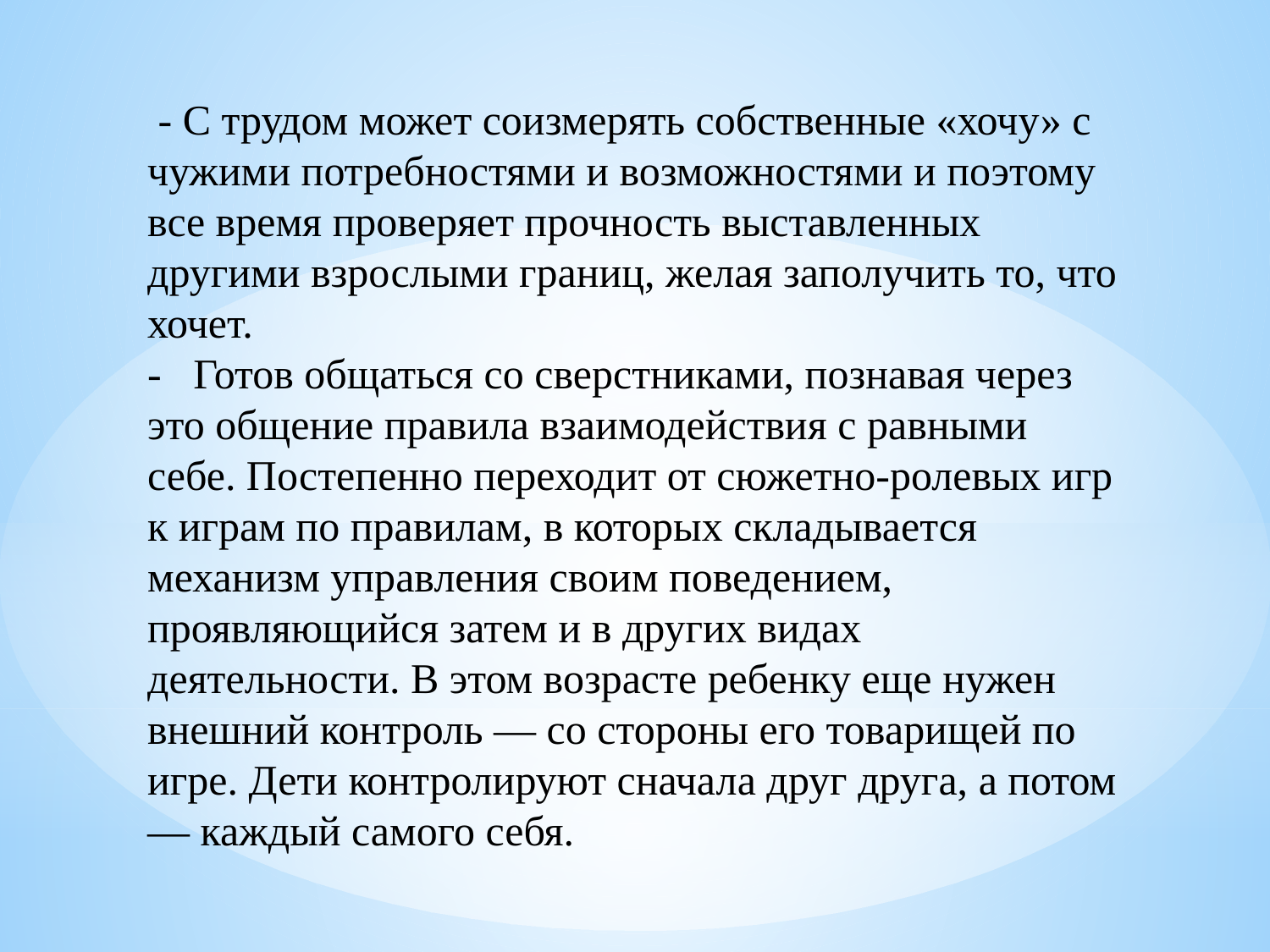

- С трудом может соизмерять собственные «хочу» с чужими потребностями и возможностями и поэтому все время проверяет прочность выставленных другими взрослыми границ, желая заполучить то, что хочет.
-   Готов общаться со сверстниками, познавая через это общение правила взаимодействия с равными себе. Постепенно переходит от сюжетно-ролевых игр к играм по правилам, в которых складывается механизм управления своим поведением, проявляющийся затем и в других видах деятельности. В этом возрасте ребенку еще нужен внешний контроль — со стороны его товарищей по игре. Дети контролируют сначала друг друга, а потом — каждый самого себя.